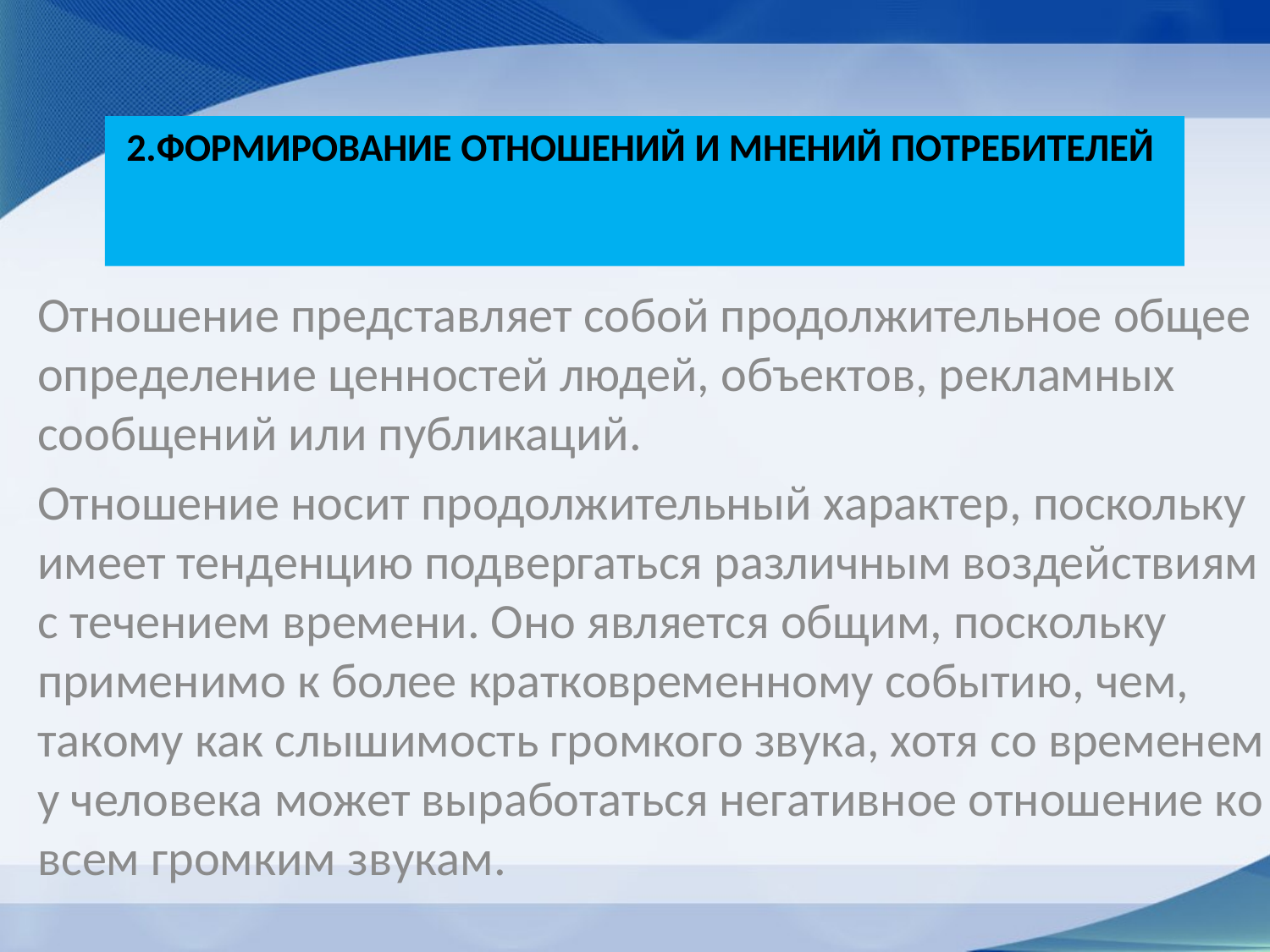

# 2.Формирование отношений и мнений потребителей
Отношение представляет собой продолжительное общее определение ценностей людей, объектов, рекламных сообщений или публикаций.
Отношение носит продолжительный характер, поскольку имеет тенденцию подвергаться различным воздействиям с течением времени. Оно является общим, поскольку применимо к более кратковременному событию, чем, такому как слышимость громкого звука, хотя со временем у человека может выработаться негативное отношение ко всем громким звукам.